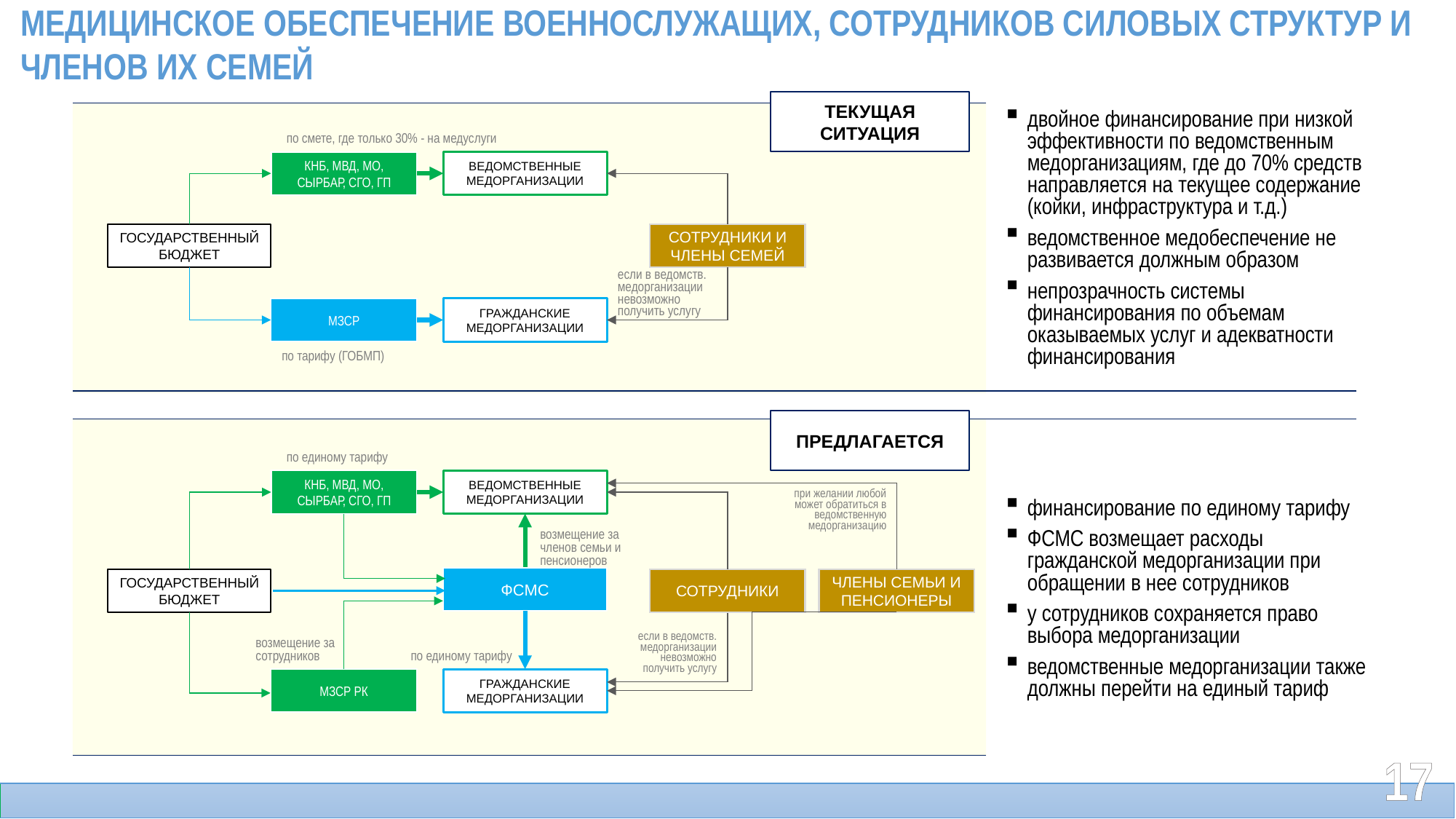

МЕДИЦИНСКОЕ ОБЕСПЕЧЕНИЕ ВОЕННОСЛУЖАЩИХ, СОТРУДНИКОВ СИЛОВЫХ СТРУКТУР И ЧЛЕНОВ ИХ СЕМЕЙ
17
ТЕКУЩАЯ СИТУАЦИЯ

двойное финансирование при низкой эффективности по ведомственным медорганизациям, где до 70% средств направляется на текущее содержание (койки, инфраструктура и т.д.)
ведомственное медобеспечение не развивается должным образом
непрозрачность системы финансирования по объемам оказываемых услуг и адекватности финансирования
по смете, где только 30% - на медуслуги
КНБ, МВД, МО, СЫРБАР, СГО, ГП
ВЕДОМСТВЕННЫЕ МЕДОРГАНИЗАЦИИ
ГОСУДАРСТВЕННЫЙ БЮДЖЕТ
СОТРУДНИКИ И ЧЛЕНЫ СЕМЕЙ
если в ведомств. медорганизации невозможно получить услугу
МЗСР
ГРАЖДАНСКИЕ МЕДОРГАНИЗАЦИИ
по тарифу (ГОБМП)
ПРЕДЛАГАЕТСЯ

по единому тарифу
финансирование по единому тарифу
ФСМС возмещает расходы гражданской медорганизации при обращении в нее сотрудников
у сотрудников сохраняется право выбора медорганизации
ведомственные медорганизации также должны перейти на единый тариф
КНБ, МВД, МО, СЫРБАР, СГО, ГП
ВЕДОМСТВЕННЫЕ МЕДОРГАНИЗАЦИИ
при желании любой может обратиться в ведомственную медорганизацию
возмещение за членов семьи и пенсионеров
ФСМС
ЧЛЕНЫ СЕМЬИ И ПЕНСИОНЕРЫ
ГОСУДАРСТВЕННЫЙ БЮДЖЕТ
СОТРУДНИКИ
если в ведомств. медорганизации невозможно получить услугу
возмещение за сотрудников
по единому тарифу
МЗСР РК
ГРАЖДАНСКИЕ МЕДОРГАНИЗАЦИИ
17